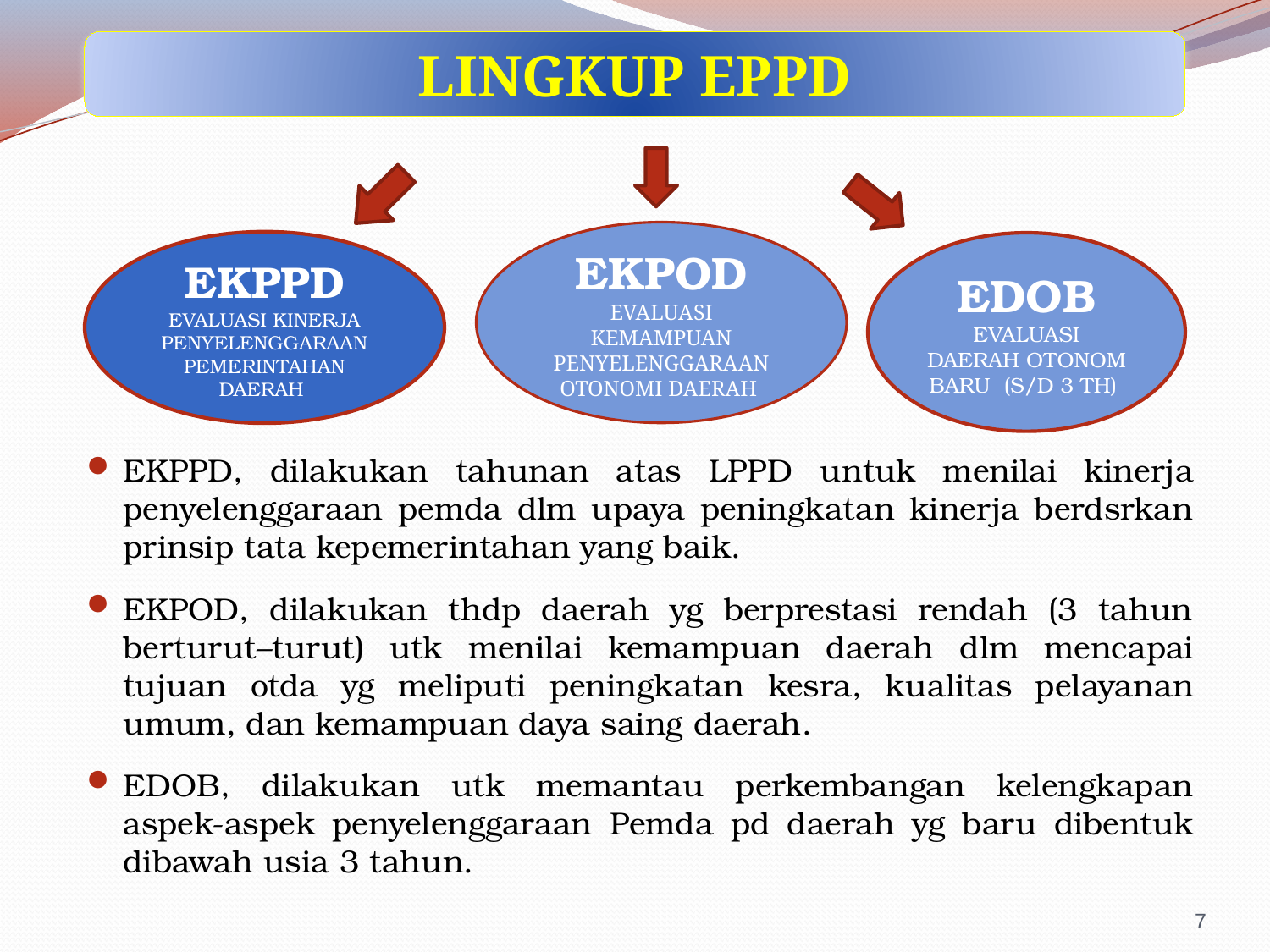

LINGKUP EPPD

EKPOD
EVALUASI KEMAMPUAN PENYELENGGARAAN OTONOMI DAERAH
EKPPD
EVALUASI KINERJA PENYELENGGARAAN PEMERINTAHAN DAERAH
EDOB
EVALUASI DAERAH OTONOM BARU  (S/D 3 TH)
EKPPD, dilakukan tahunan atas LPPD untuk menilai kinerja penyelenggaraan pemda dlm upaya peningkatan kinerja berdsrkan prinsip tata kepemerintahan yang baik.

EKPOD, dilakukan thdp daerah yg berprestasi rendah (3 tahun berturut–turut) utk menilai kemampuan daerah dlm mencapai tujuan otda yg meliputi peningkatan kesra, kualitas pelayanan umum, dan kemampuan daya saing daerah.

EDOB, dilakukan utk memantau perkembangan kelengkapan aspek-aspek penyelenggaraan Pemda pd daerah yg baru dibentuk dibawah usia 3 tahun.

7